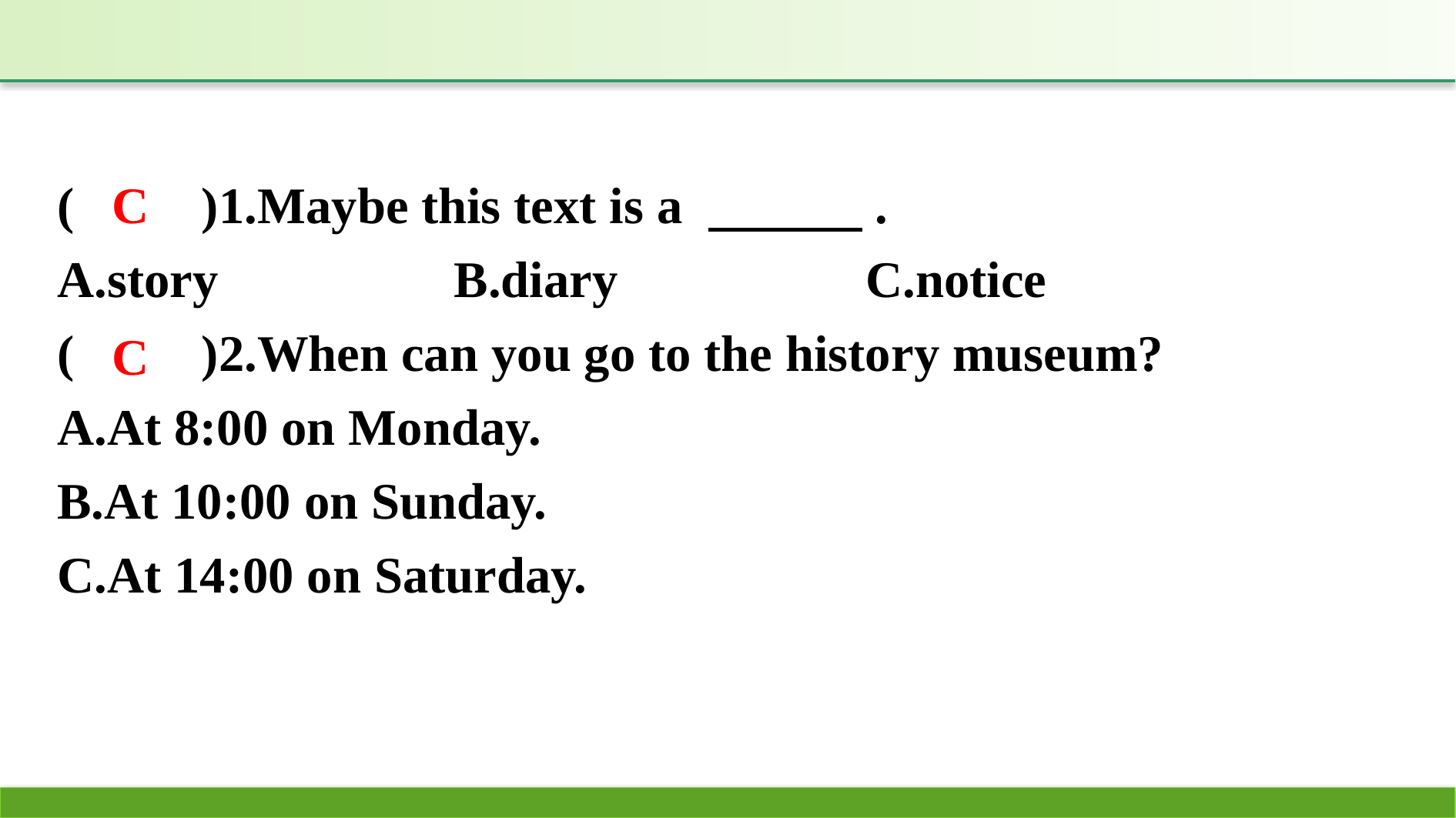

(　　)1.Maybe this text is a 　　　.
A.story　　　　	B.diary　　		C.notice
(　　)2.When can you go to the history museum?
A.At 8:00 on Monday.
B.At 10:00 on Sunday.
C.At 14:00 on Saturday.
C
C